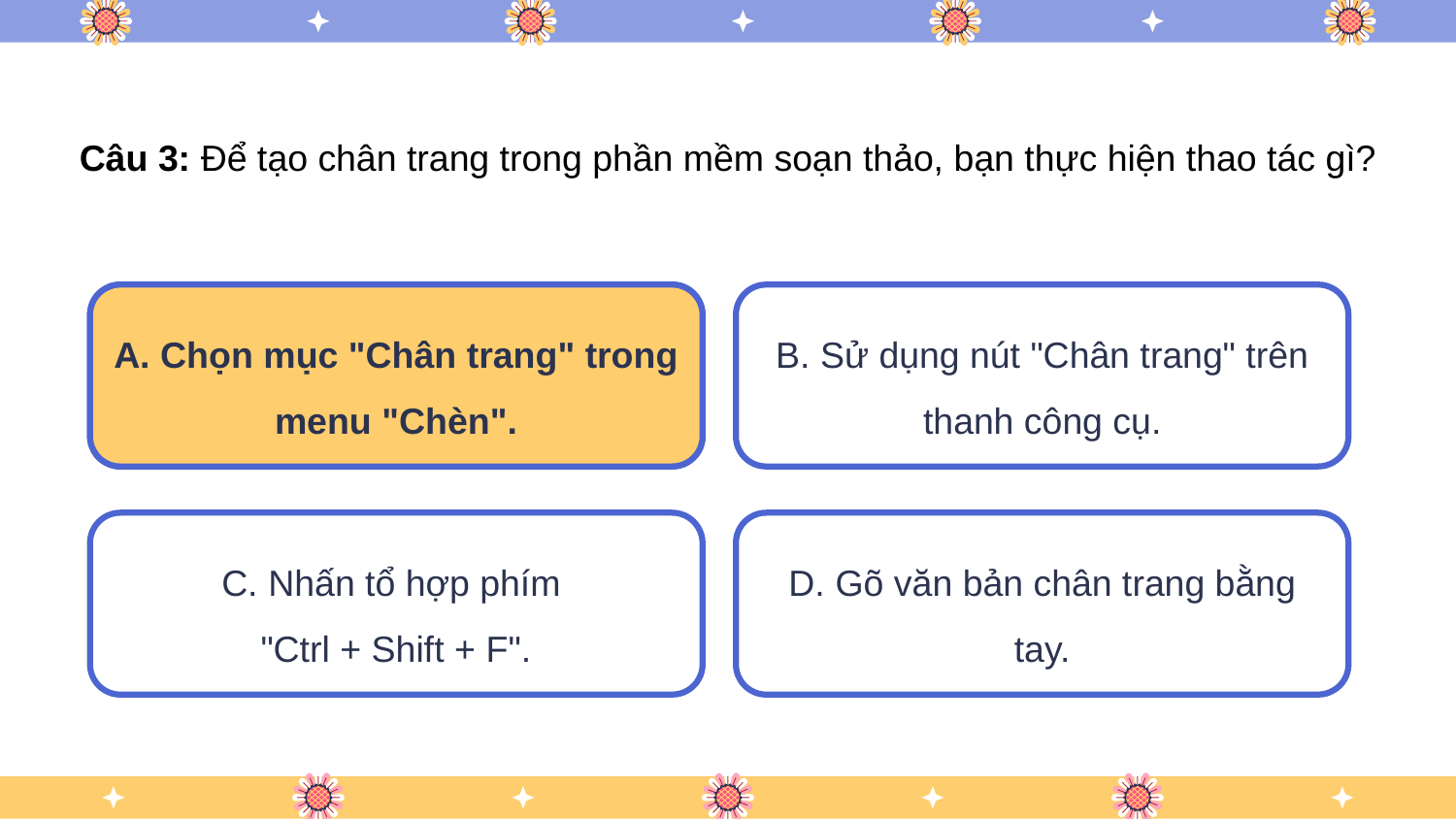

Câu 3: Để tạo chân trang trong phần mềm soạn thảo, bạn thực hiện thao tác gì?
A. Chọn mục "Chân trang" trong menu "Chèn".
B. Sử dụng nút "Chân trang" trên thanh công cụ.
A. Chọn mục "Chân trang" trong menu "Chèn".
C. Nhấn tổ hợp phím
"Ctrl + Shift + F".
D. Gõ văn bản chân trang bằng tay.